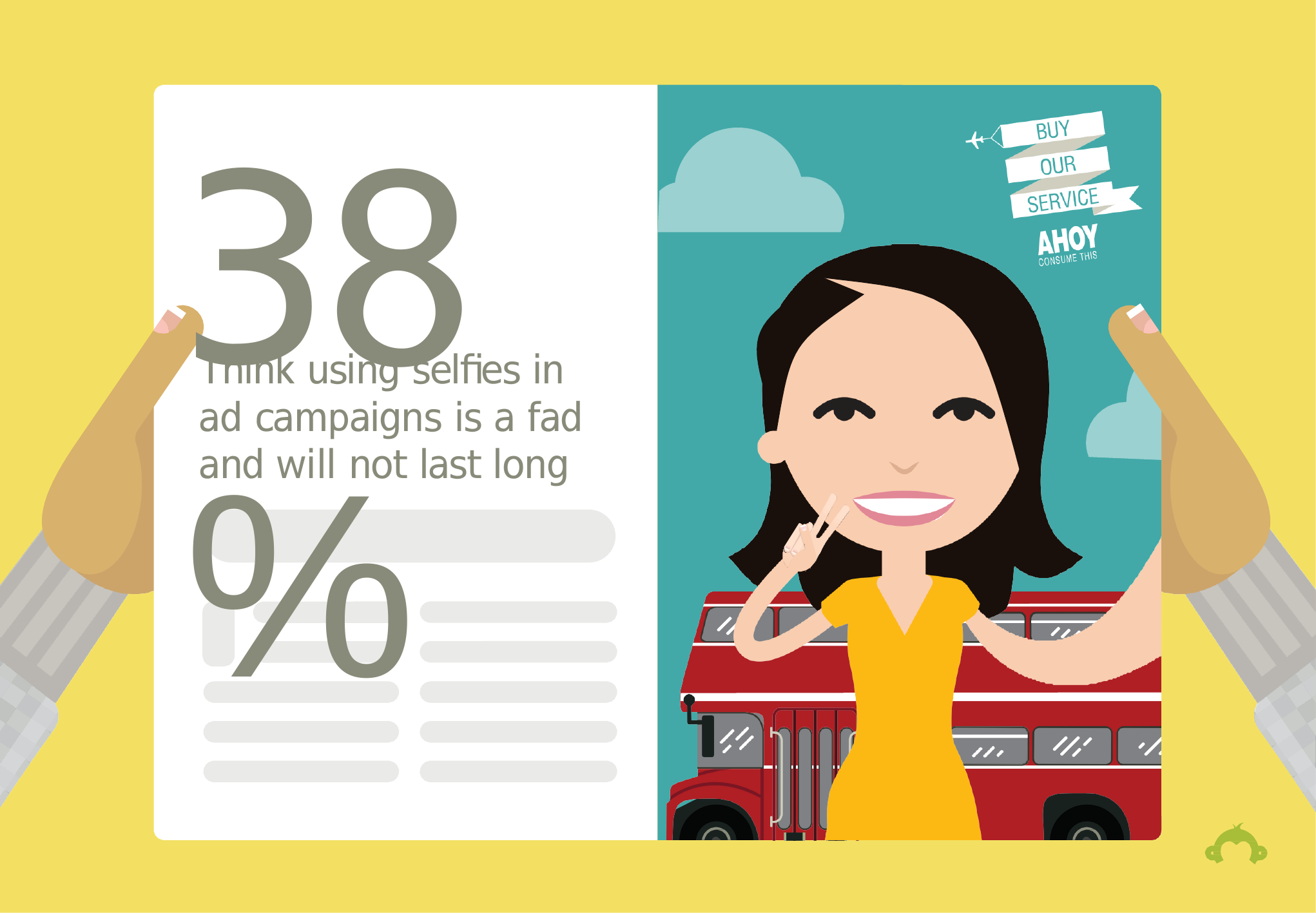

38%

Think using selfies in ad campaigns is a fad and will not last long